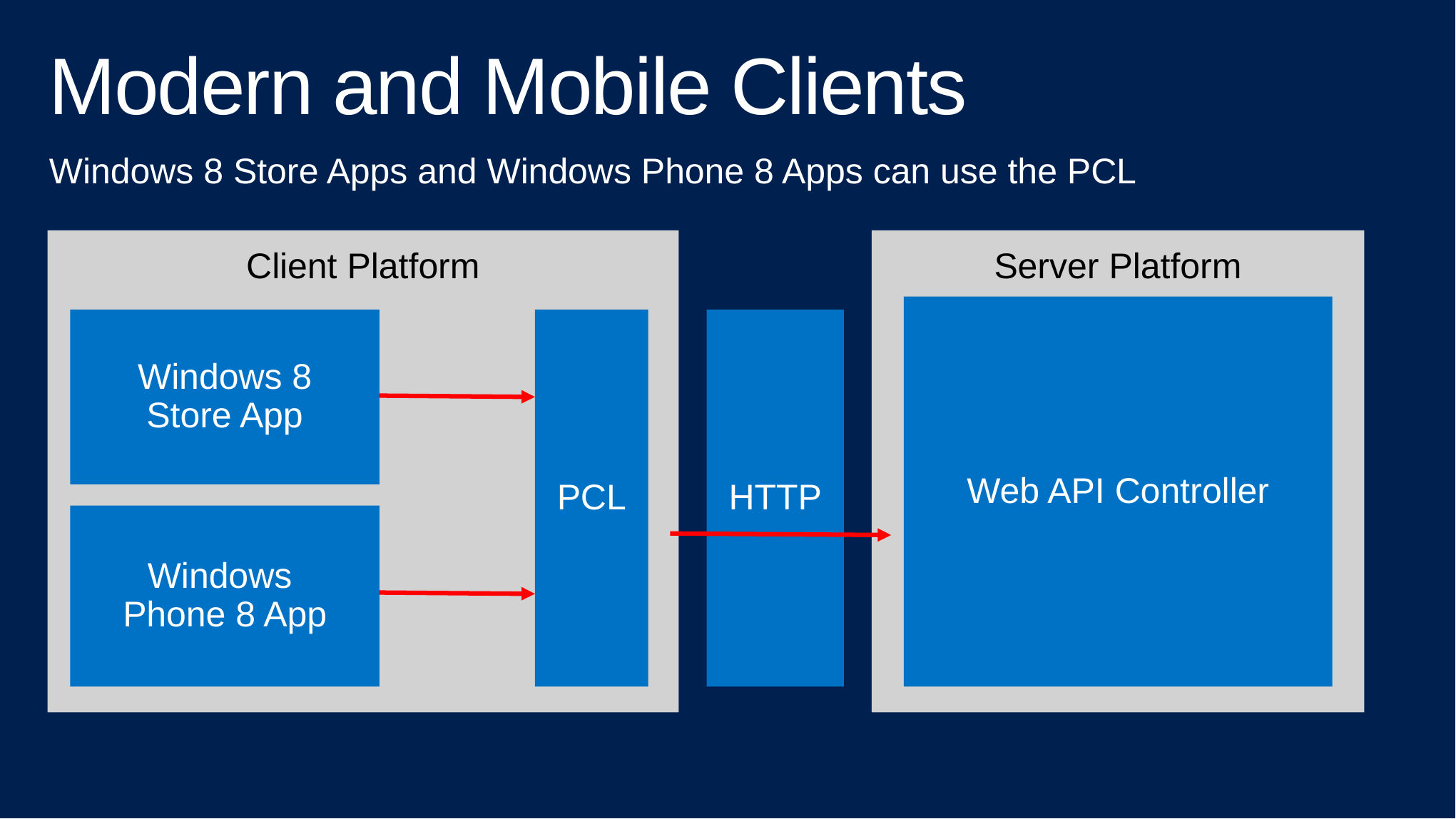

# Modern and Mobile Clients
Windows 8 Store Apps and Windows Phone 8 Apps can use the PCL
Server Platform
Client Platform
Web API Controller
PCL
HTTP
Windows 8
Store App
Windows
Phone 8 App